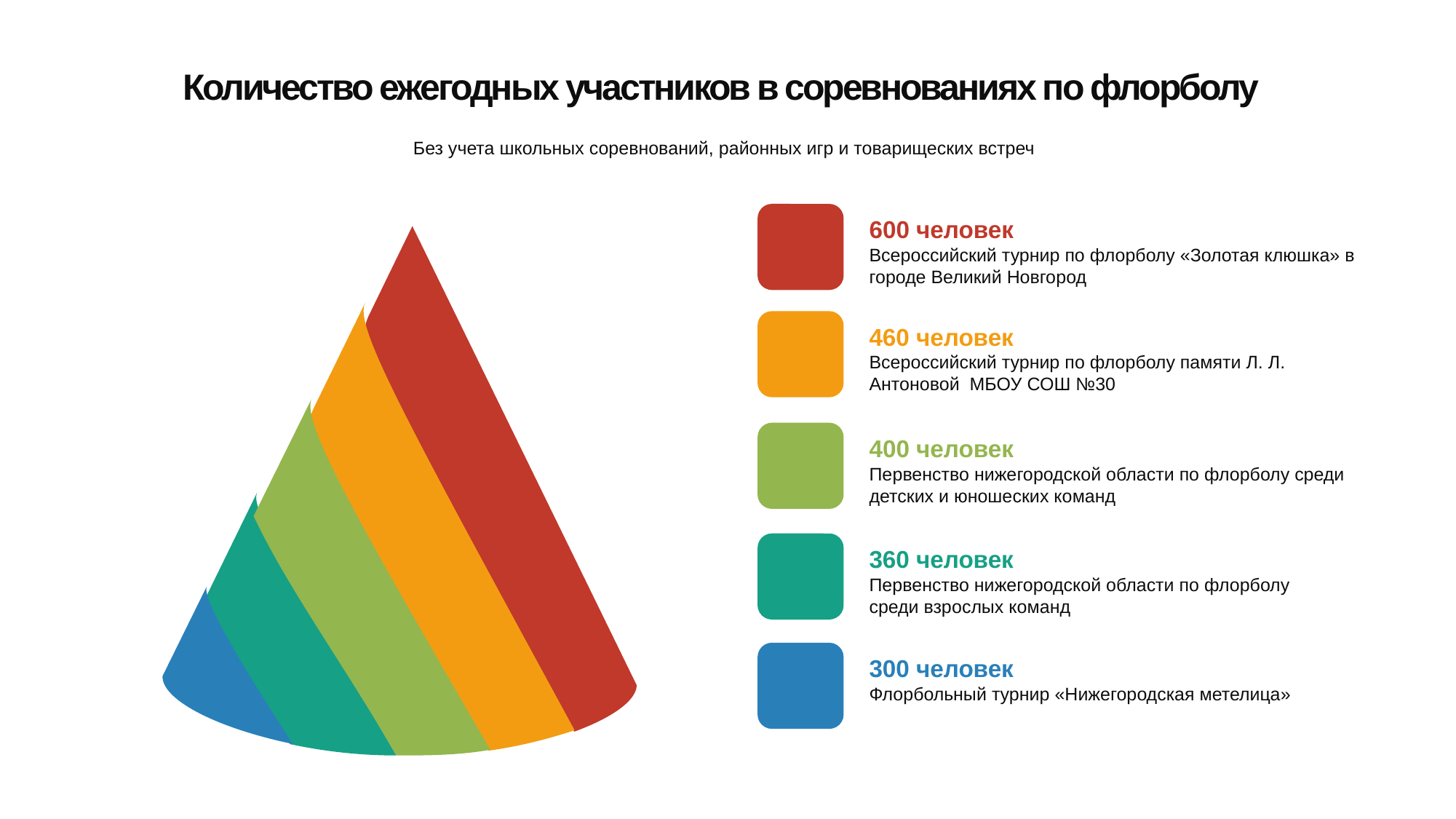

Количество ежегодных участников в соревнованиях по флорболу
Без учета школьных соревнований, районных игр и товарищеских встреч
600 человек
Всероссийский турнир по флорболу «Золотая клюшка» в городе Великий Новгород

460 человек
Всероссийский турнир по флорболу памяти Л. Л. Антоновой  МБОУ СОШ №30

400 человек
Первенство нижегородской области по флорболу среди детских и юношеских команд

360 человек
Первенство нижегородской области по флорболу среди взрослых команд

300 человек
Флорбольный турнир «Нижегородская метелица»